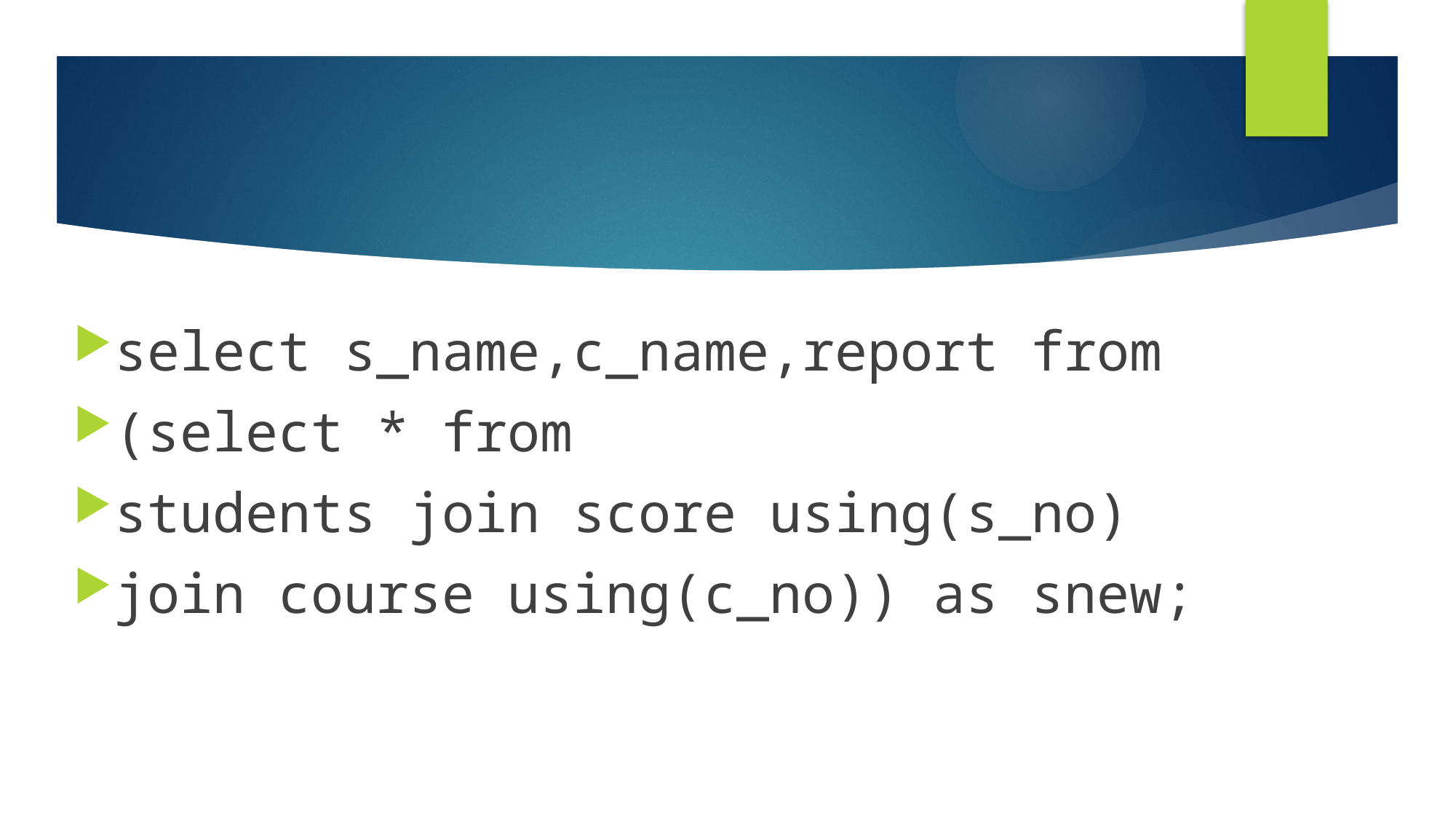

#
select s_name,c_name,report from
(select * from
students join score using(s_no)
join course using(c_no)) as snew;